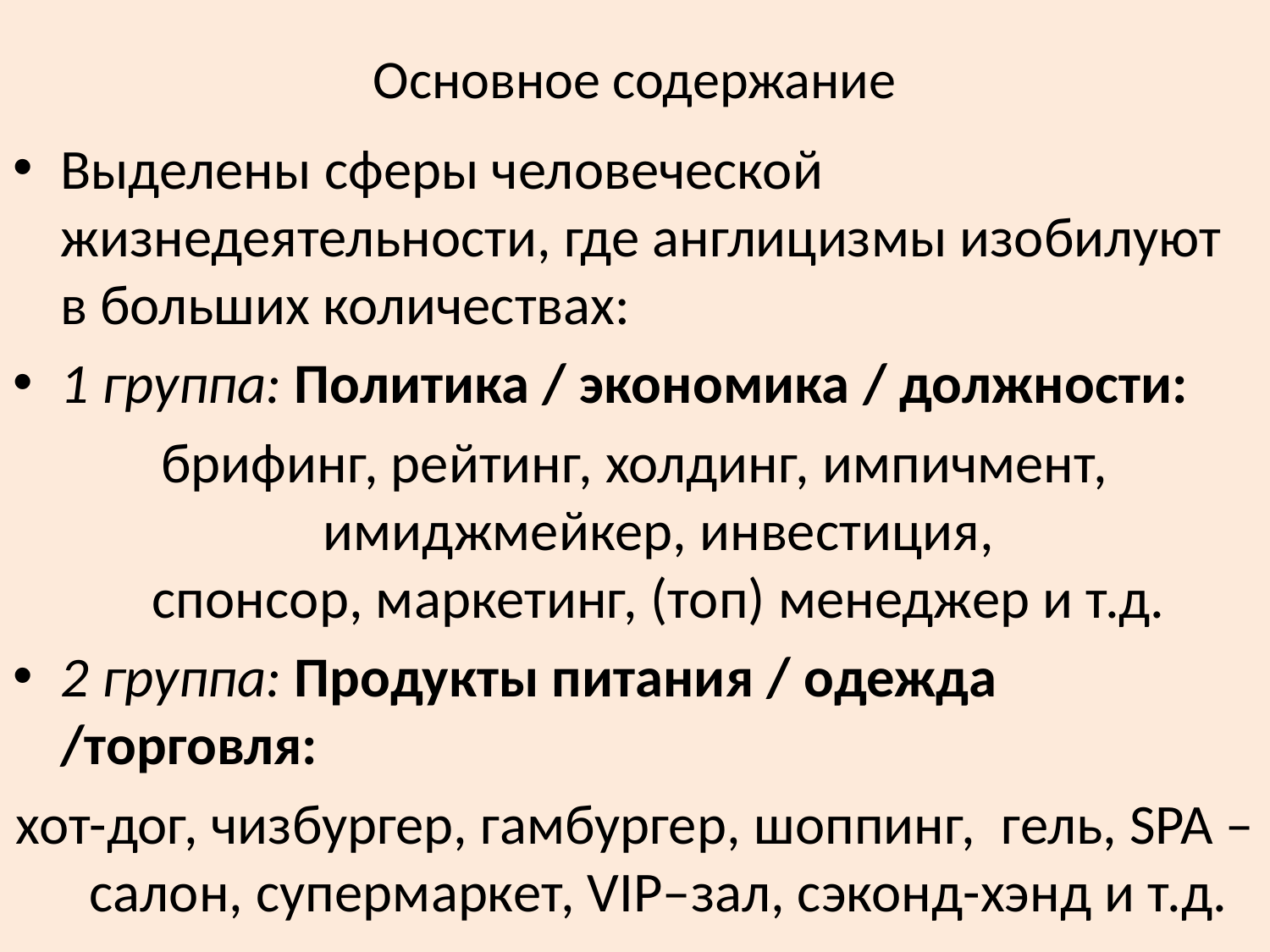

# Основное содержание
Выделены сферы человеческой жизнедеятельности, где англицизмы изобилуют в больших количествах:
1 группа: Политика / экономика / должности:
брифинг, рейтинг, холдинг, импичмент, имиджмейкер, инвестиция, спонсор, маркетинг, (топ) менеджер и т.д.
2 группа: Продукты питания / одежда /торговля:
хот-дог, чизбургер, гамбургер, шоппинг,  гель, SPA – салон, супермаркет, VIP–зал, сэконд-хэнд и т.д.